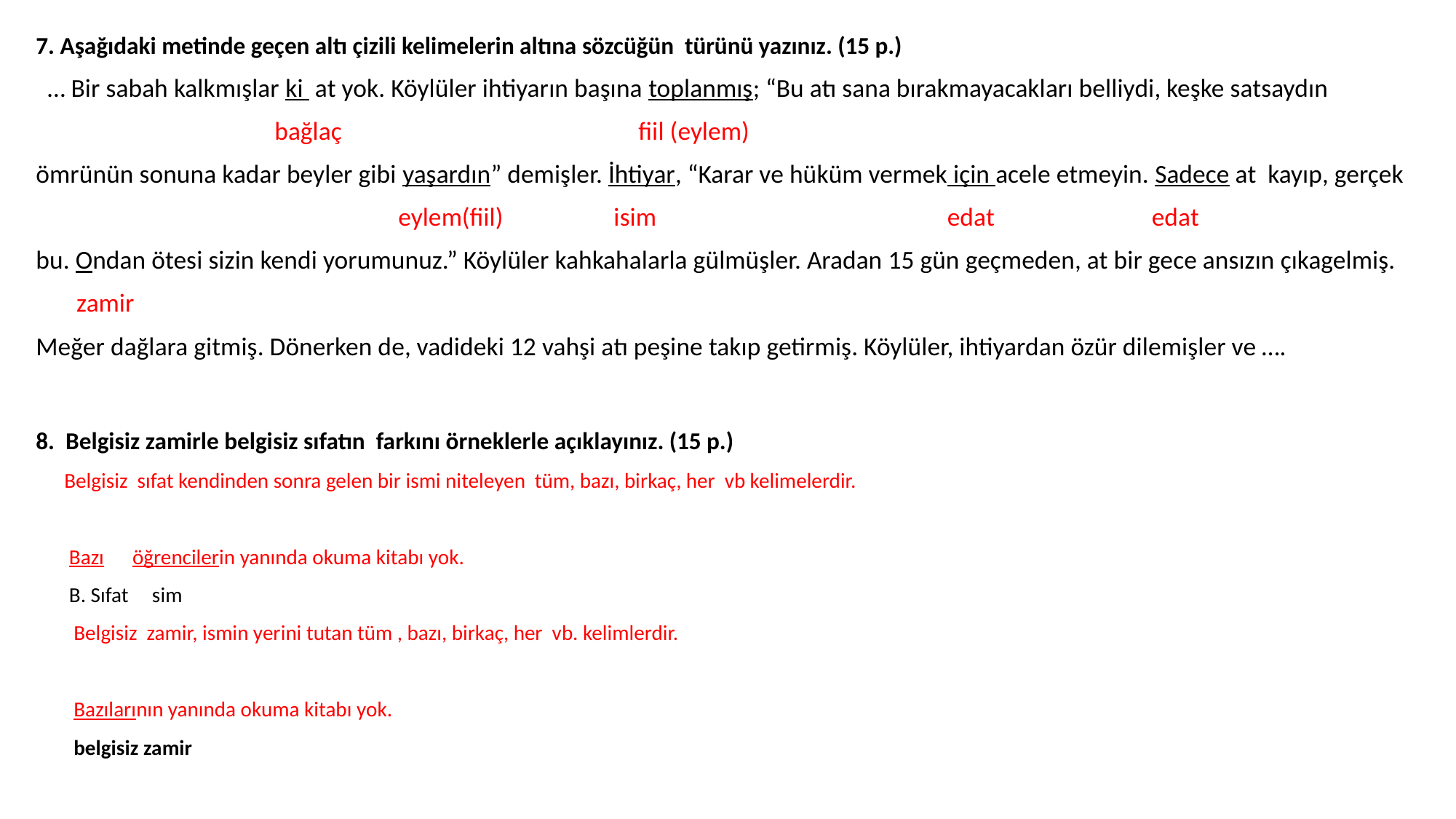

7. Aşağıdaki metinde geçen altı çizili kelimelerin altına sözcüğün  türünü yazınız. (15 p.)
  … Bir sabah kalkmışlar ki  at yok. Köylüler ihtiyarın başına toplanmış; “Bu atı sana bırakmayacakları belliydi, keşke satsaydın
                                         bağlaç                                                   fiil (eylem)
ömrünün sonuna kadar beyler gibi yaşardın” demişler. İhtiyar, “Karar ve hüküm vermek için acele etmeyin. Sadece at  kayıp, gerçek
			      eylem(fiil)                   isim                                                  edat                           edat
bu. Ondan ötesi sizin kendi yorumunuz.” Köylüler kahkahalarla gülmüşler. Aradan 15 gün geçmeden, at bir gece ansızın çıkagelmiş.
       zamir
Meğer dağlara gitmiş. Dönerken de, vadideki 12 vahşi atı peşine takıp getirmiş. Köylüler, ihtiyardan özür dilemişler ve ….
8.  Belgisiz zamirle belgisiz sıfatın  farkını örneklerle açıklayınız. (15 p.)
      Belgisiz  sıfat kendinden sonra gelen bir ismi niteleyen  tüm, bazı, birkaç, her  vb kelimelerdir.

       Bazı      öğrencilerin yanında okuma kitabı yok.
       B. Sıfat     sim
        Belgisiz  zamir, ismin yerini tutan tüm , bazı, birkaç, her  vb. kelimlerdir.

        Bazılarının yanında okuma kitabı yok.
        belgisiz zamir